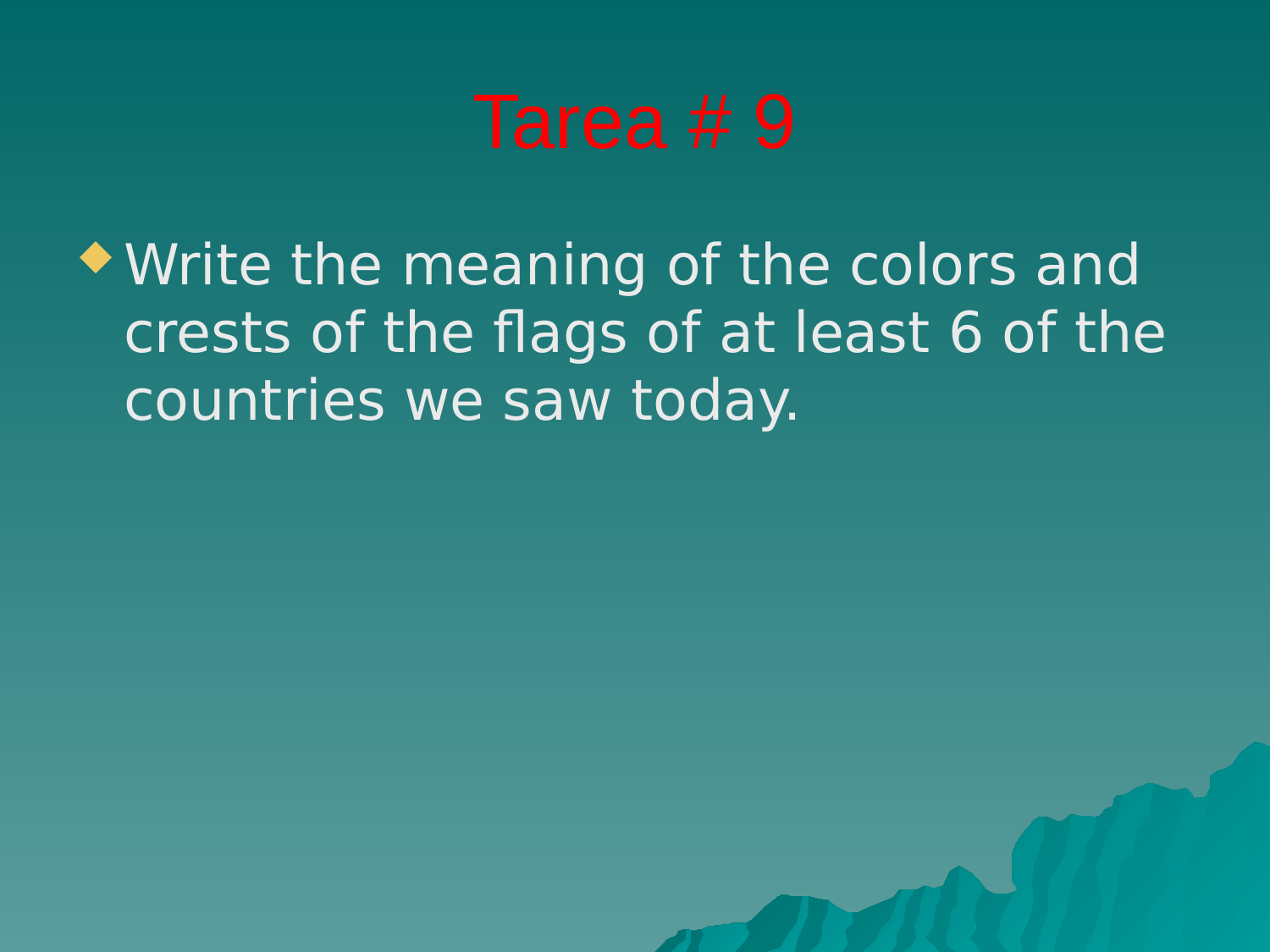

# Tarea # 9
Write the meaning of the colors and crests of the flags of at least 6 of the countries we saw today.